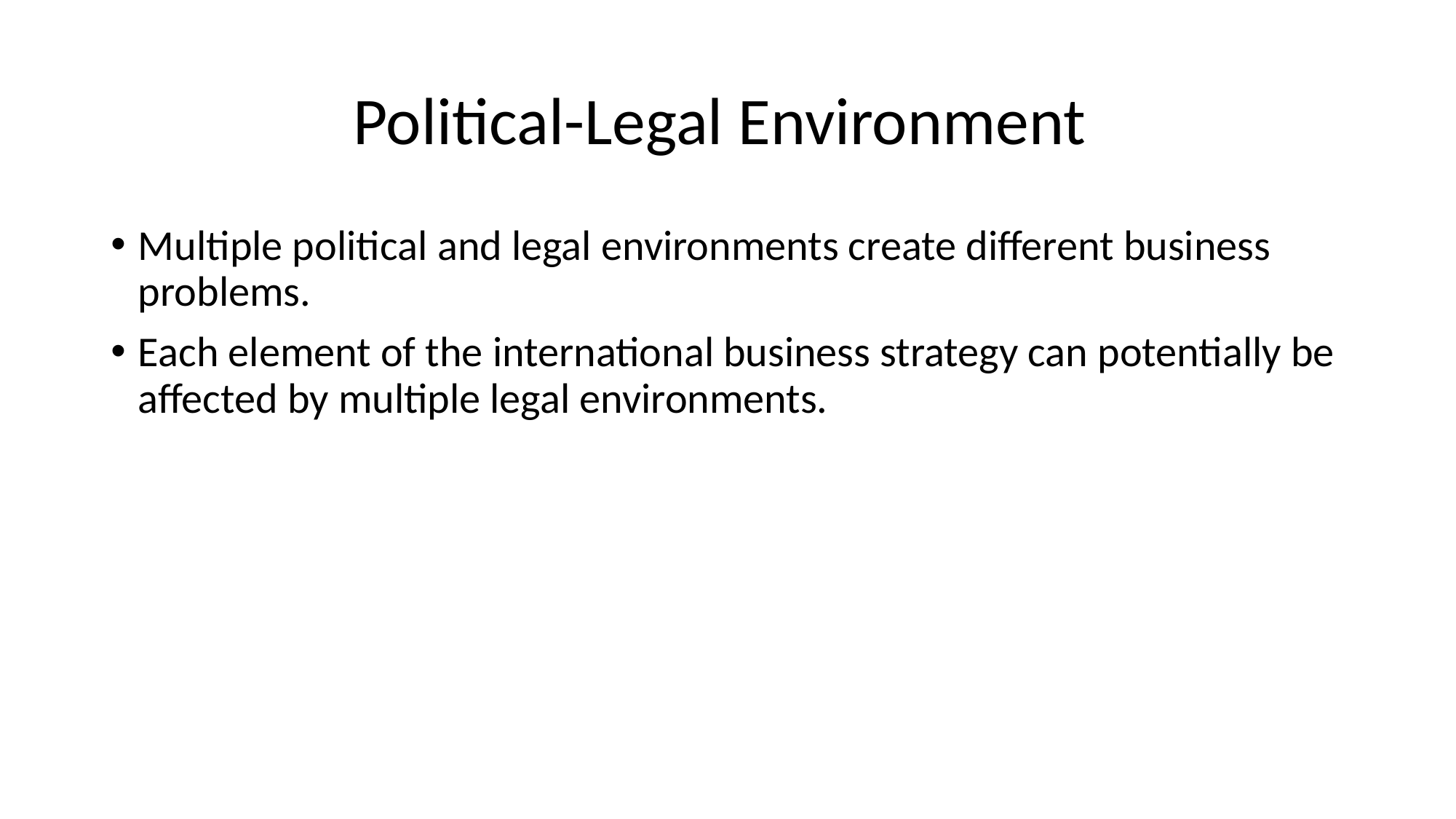

# Political-Legal Environment
Multiple political and legal environments create different business problems.
Each element of the international business strategy can potentially be affected by multiple legal environments.